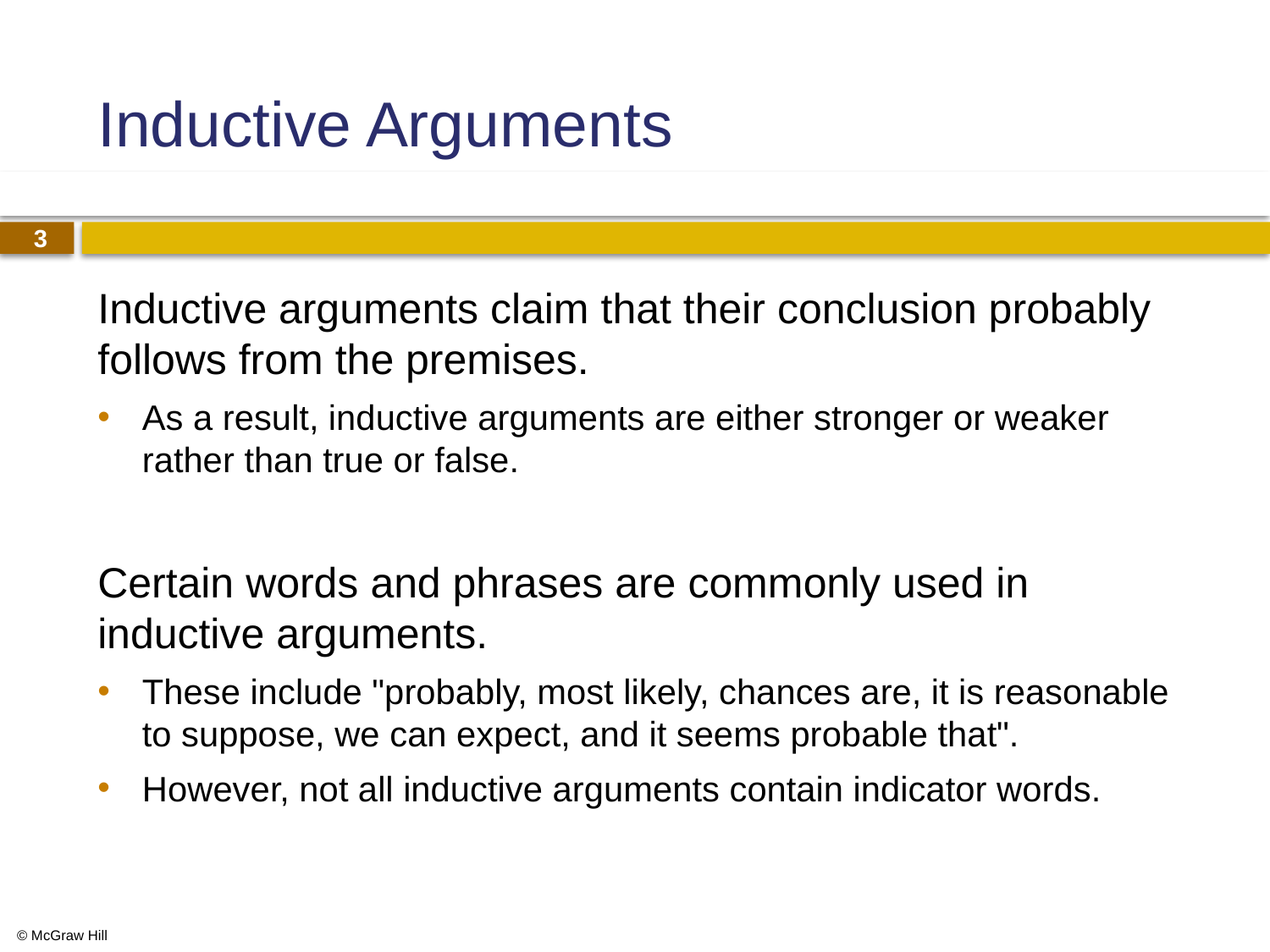

# Inductive Arguments
Inductive arguments claim that their conclusion probably follows from the premises.
As a result, inductive arguments are either stronger or weaker rather than true or false.

Certain words and phrases are commonly used in inductive arguments.
These include "probably, most likely, chances are, it is reasonable to suppose, we can expect, and it seems probable that".
However, not all inductive arguments contain indicator words.